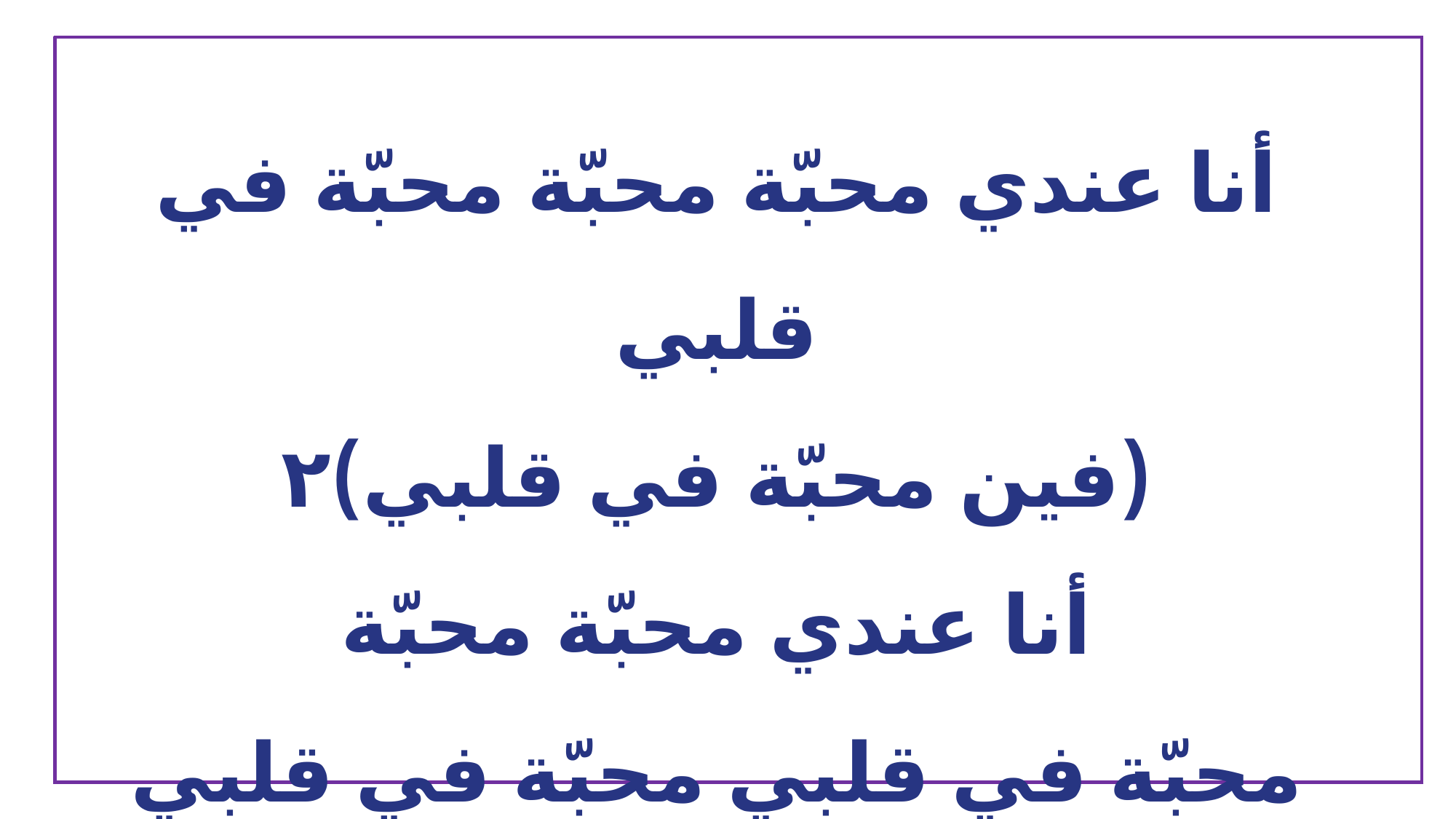

أنا عندي محبّة محبّة محبّة في قلبي
(فين محبّة في قلبي)٢
أنا عندي محبّة محبّة
محبّة في قلبي محبّة في قلبي على طول